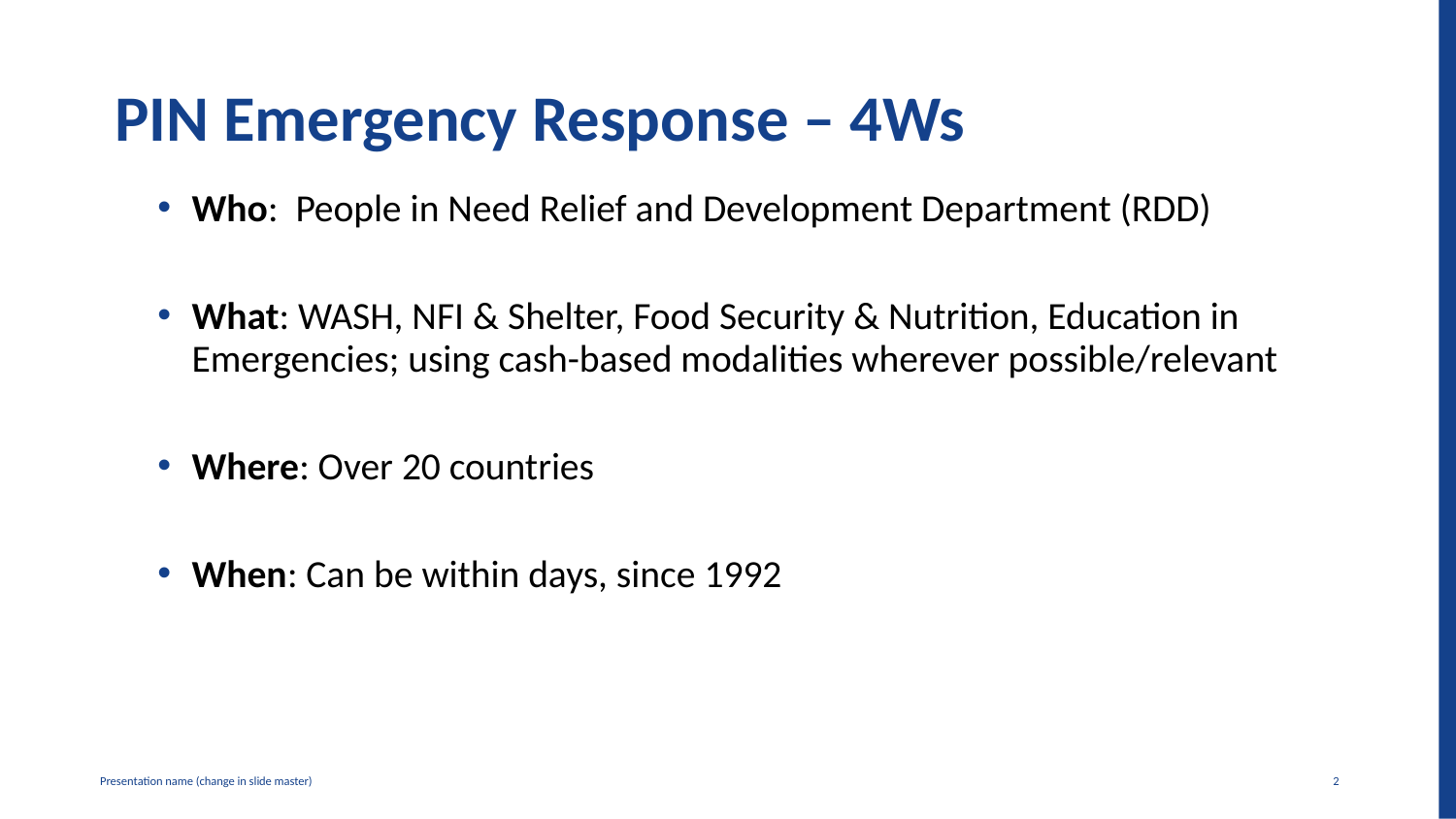

# PIN Emergency Response – 4Ws
Who:  People in Need Relief and Development Department (RDD)

What: WASH, NFI & Shelter, Food Security & Nutrition, Education in Emergencies; using cash-based modalities wherever possible/relevant

Where: Over 20 countries

When: Can be within days, since 1992